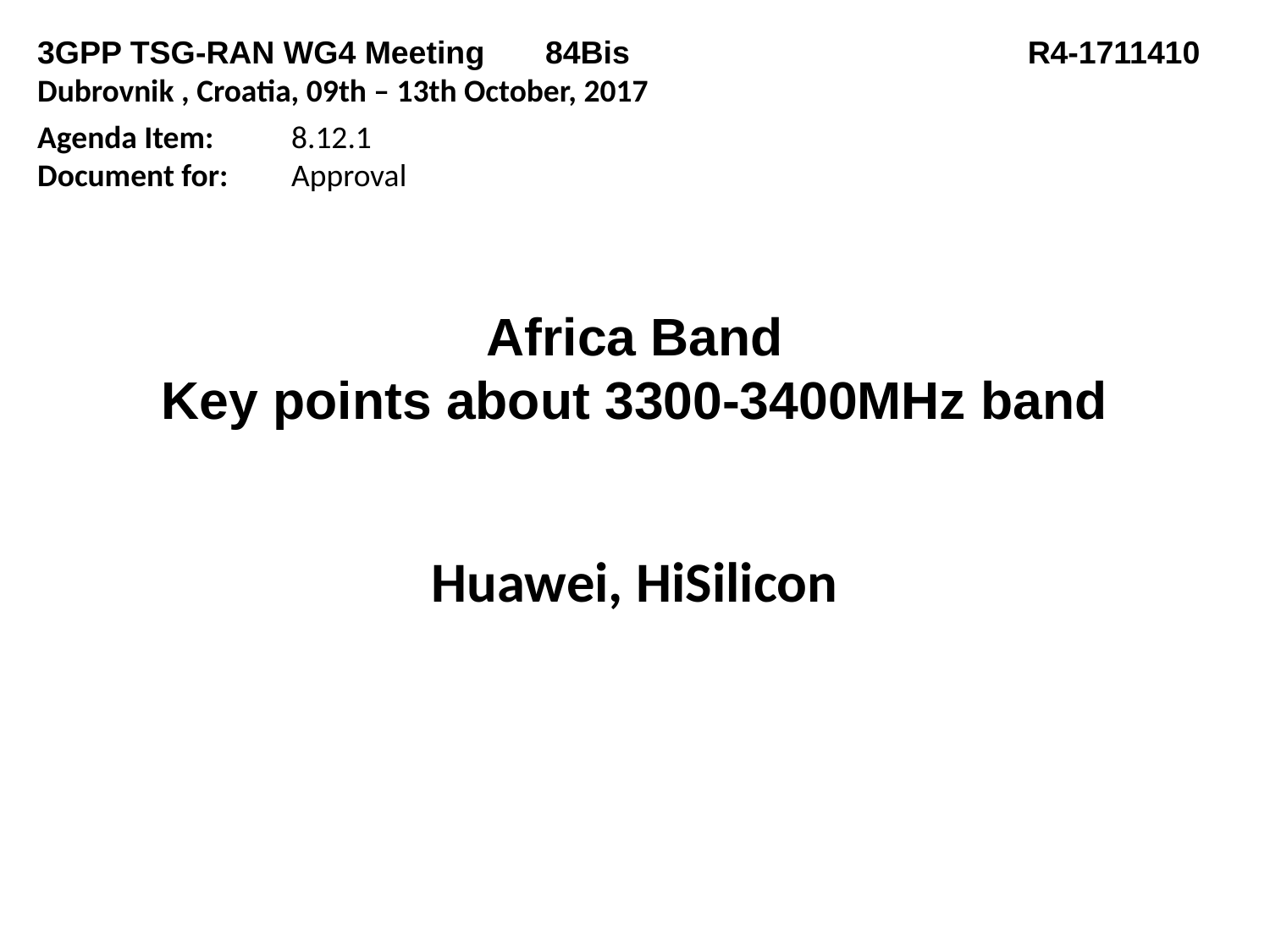

3GPP TSG-RAN WG4 Meeting	84Bis
Dubrovnik , Croatia, 09th – 13th October, 2017
R4-1711410
Agenda Item:	8.12.1
Document for:	Approval
# Africa Band Key points about 3300-3400MHz band
Huawei, HiSilicon